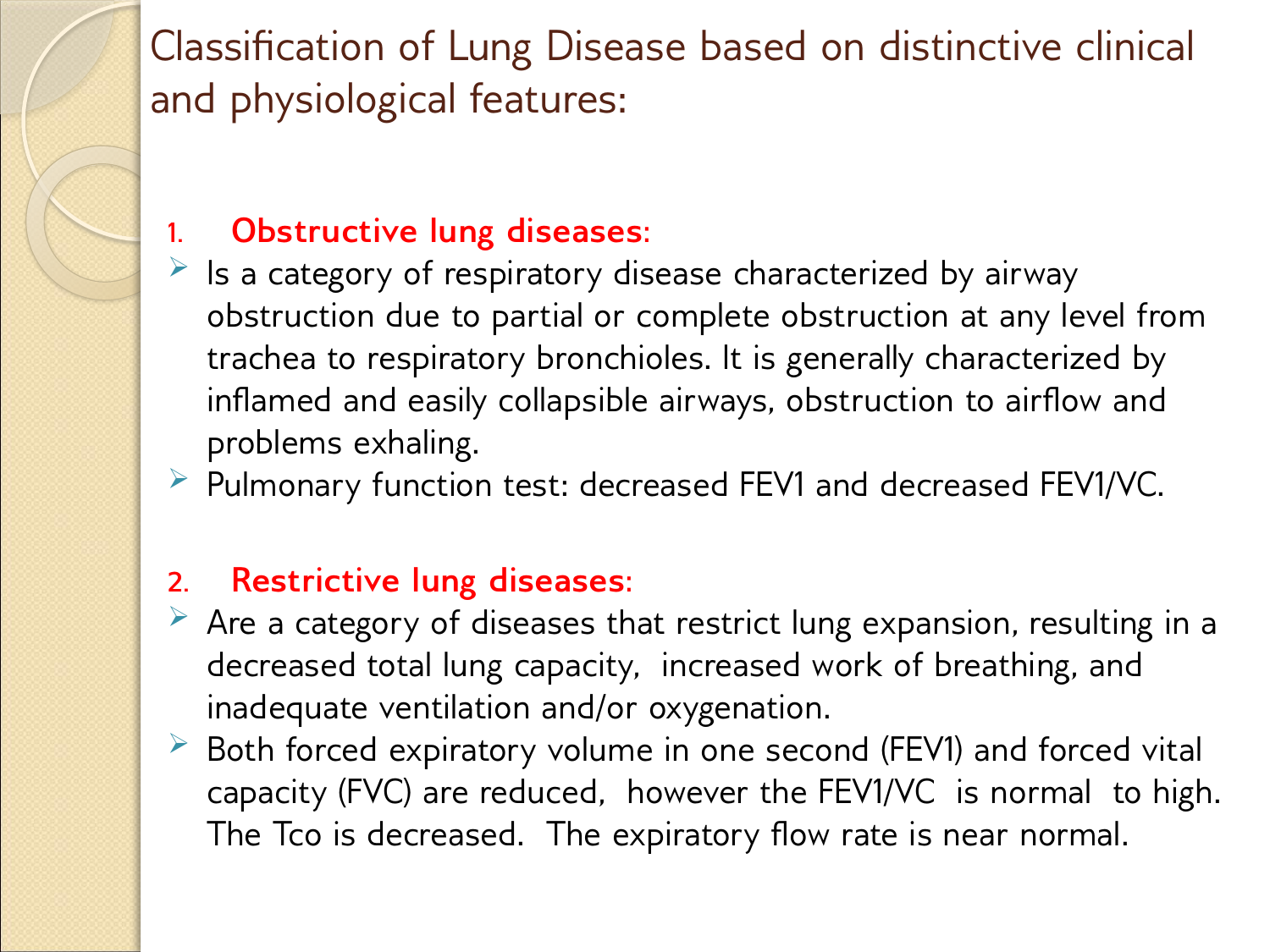

# Classification of Lung Disease based on distinctive clinical and physiological features:

Obstructive lung diseases:
Is a category of respiratory disease characterized by airway obstruction due to partial or complete obstruction at any level from trachea to respiratory bronchioles. It is generally characterized by inflamed and easily collapsible airways, obstruction to airflow and problems exhaling.
Pulmonary function test: decreased FEV1 and decreased FEV1/VC.

Restrictive lung diseases:
Are a category of diseases that restrict lung expansion, resulting in a decreased total lung capacity,  increased work of breathing, and inadequate ventilation and/or oxygenation.
Both forced expiratory volume in one second (FEV1) and forced vital capacity (FVC) are reduced,  however the FEV1/VC  is normal  to high. The Tco is decreased.  The expiratory flow rate is near normal.